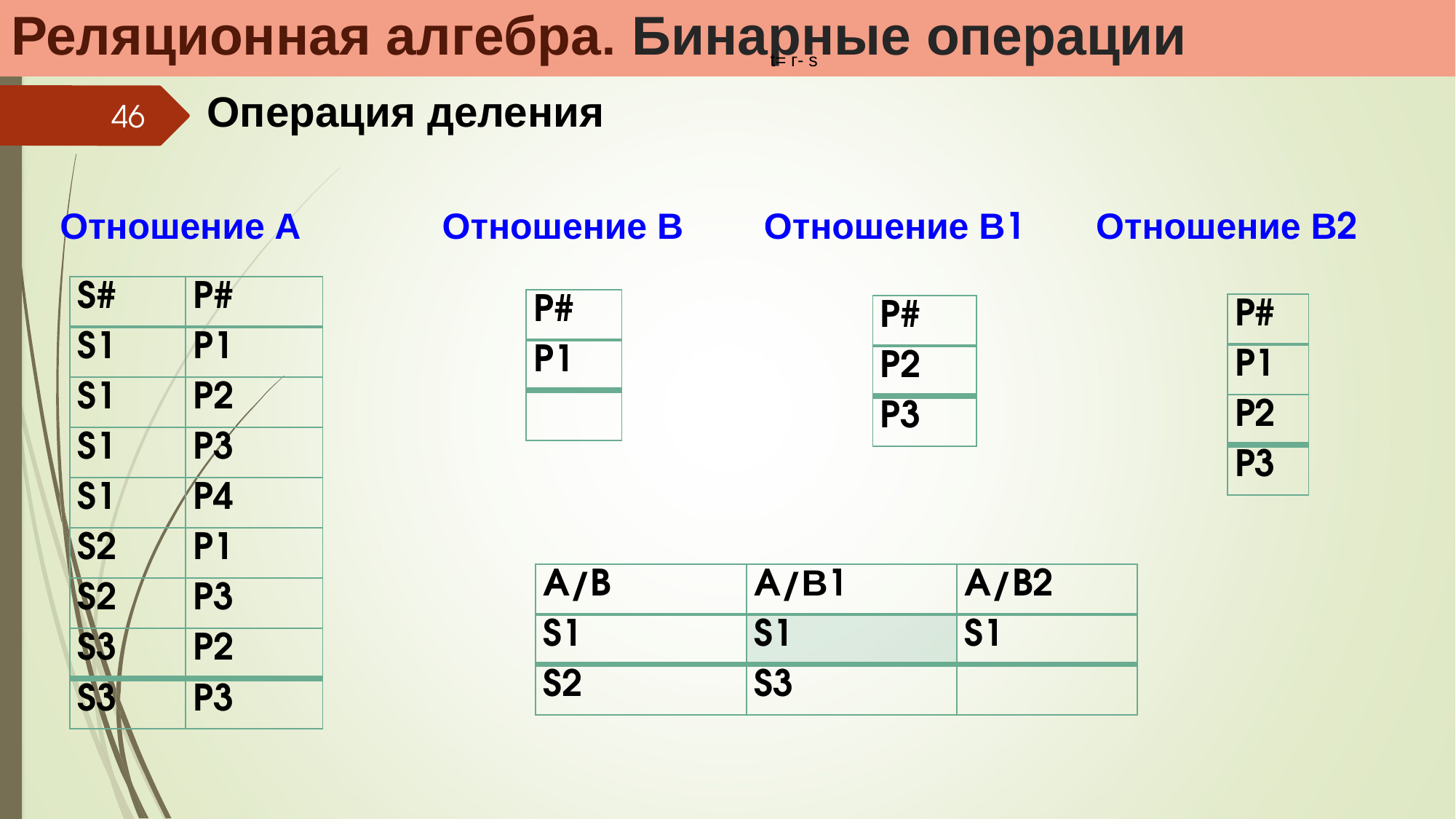

Реляционная алгебра. Бинарные операции
t= г- s
Операция деления
46

Отношение А              Отношение В        Отношение В1       Отношение В2
| S# | P# |
| --- | --- |
| S1 | P1 |
| S1 | P2 |
| S1 | P3 |
| S1 | P4 |
| S2 | P1 |
| S2 | P3 |
| S3 | P2 |
| S3 | P3 |
| P# |
| --- |
| P1 |
|  |
| P# |
| --- |
| P1 |
| P2 |
| P3 |
| P# |
| --- |
| P2 |
| P3 |

| A/B | A/В1 | A/B2 |
| --- | --- | --- |
| S1 | S1 | S1 |
| S2 | S3 |  |